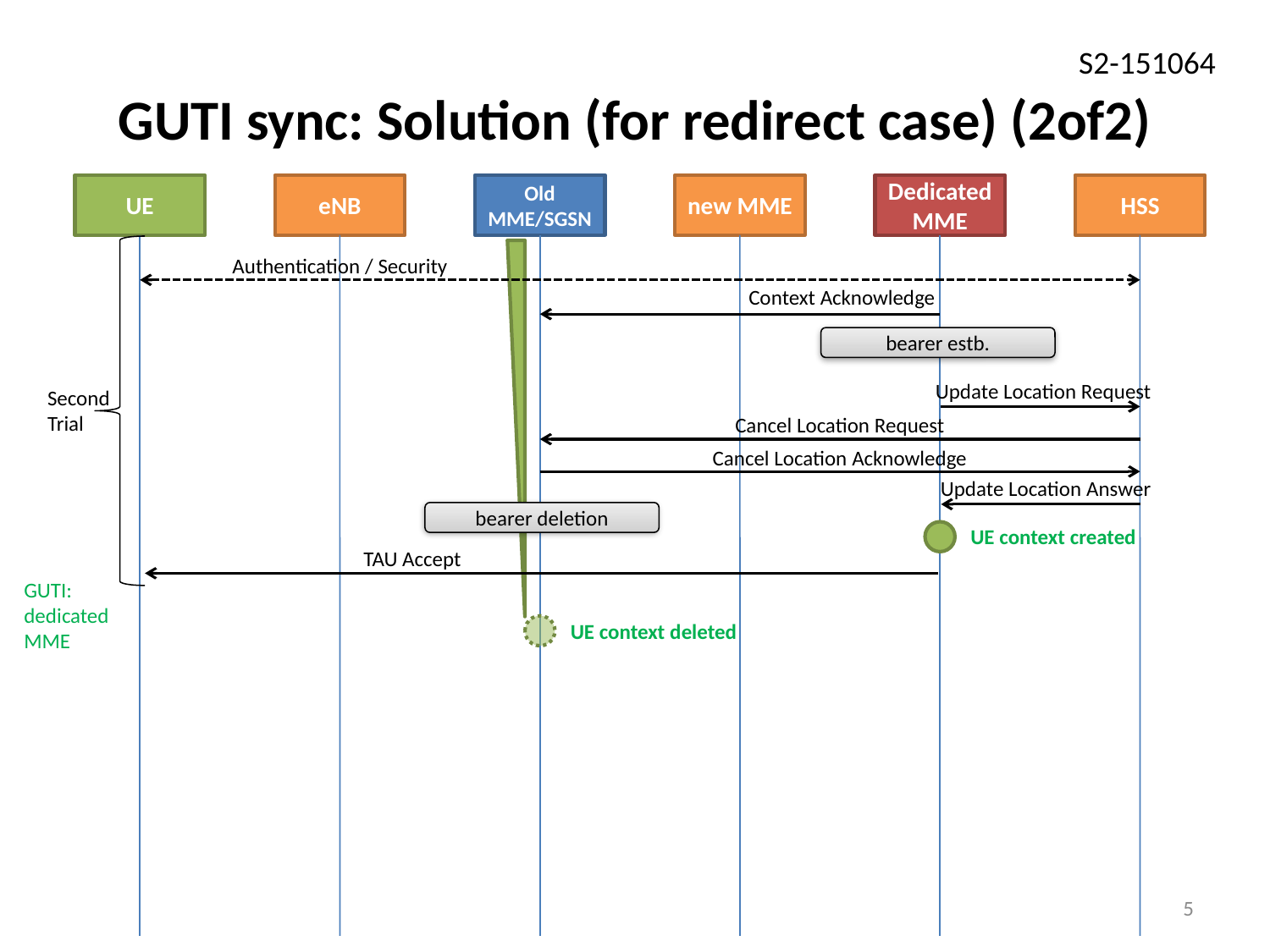

# GUTI sync: Solution (for redirect case) (2of2)
UE
eNB
Old MME/SGSN
new MME
Dedicated MME
HSS

Authentication / Security
Context Acknowledge
bearer estb.
Update Location Request
Second Trial
Cancel Location Request
Cancel Location Acknowledge
Update Location Answer
bearer deletion
UE context created

TAU Accept
GUTI:
dedicated MME
UE context deleted

5